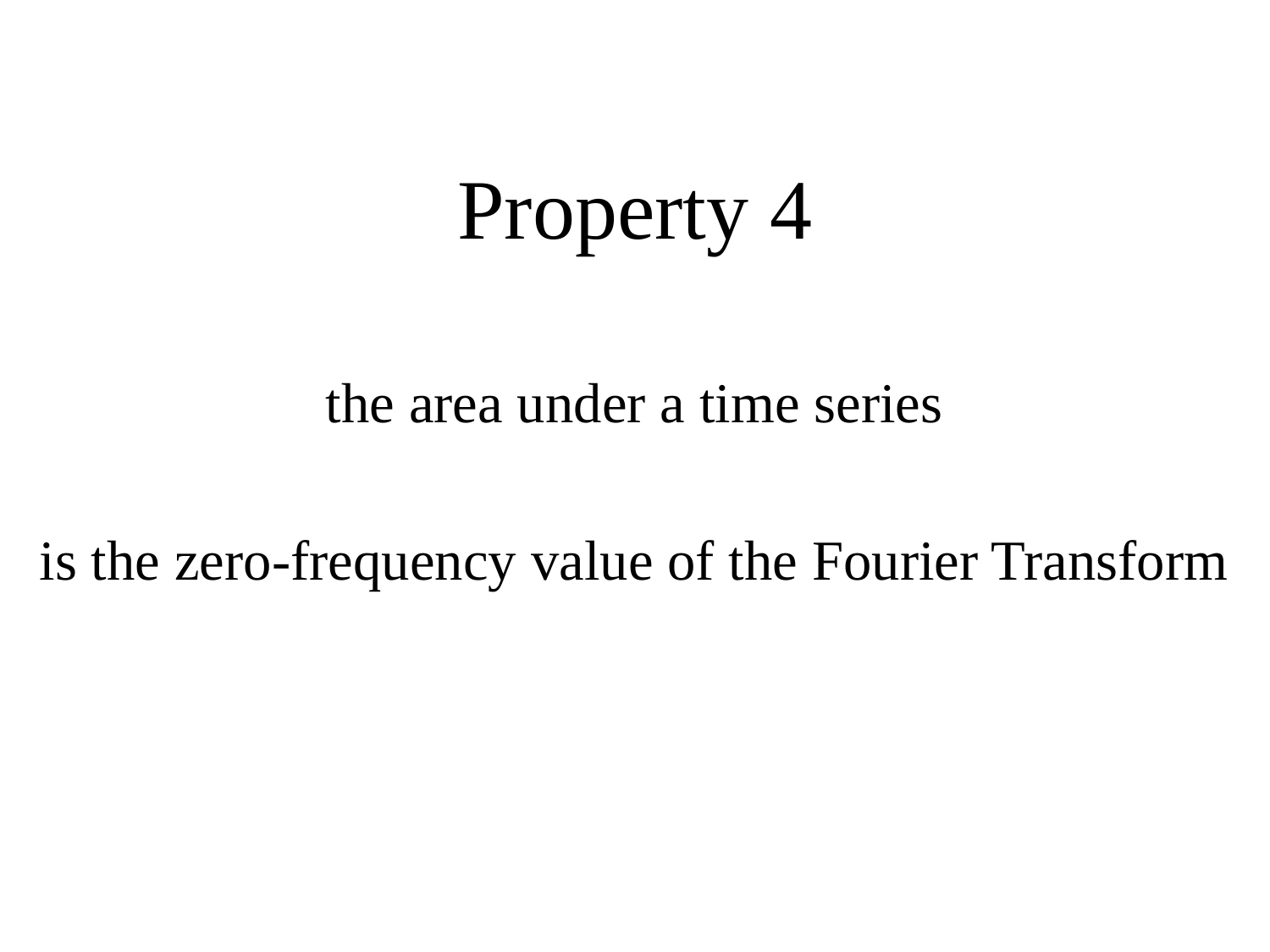

Property 4
the area under a time series

is the zero-frequency value of the Fourier Transform